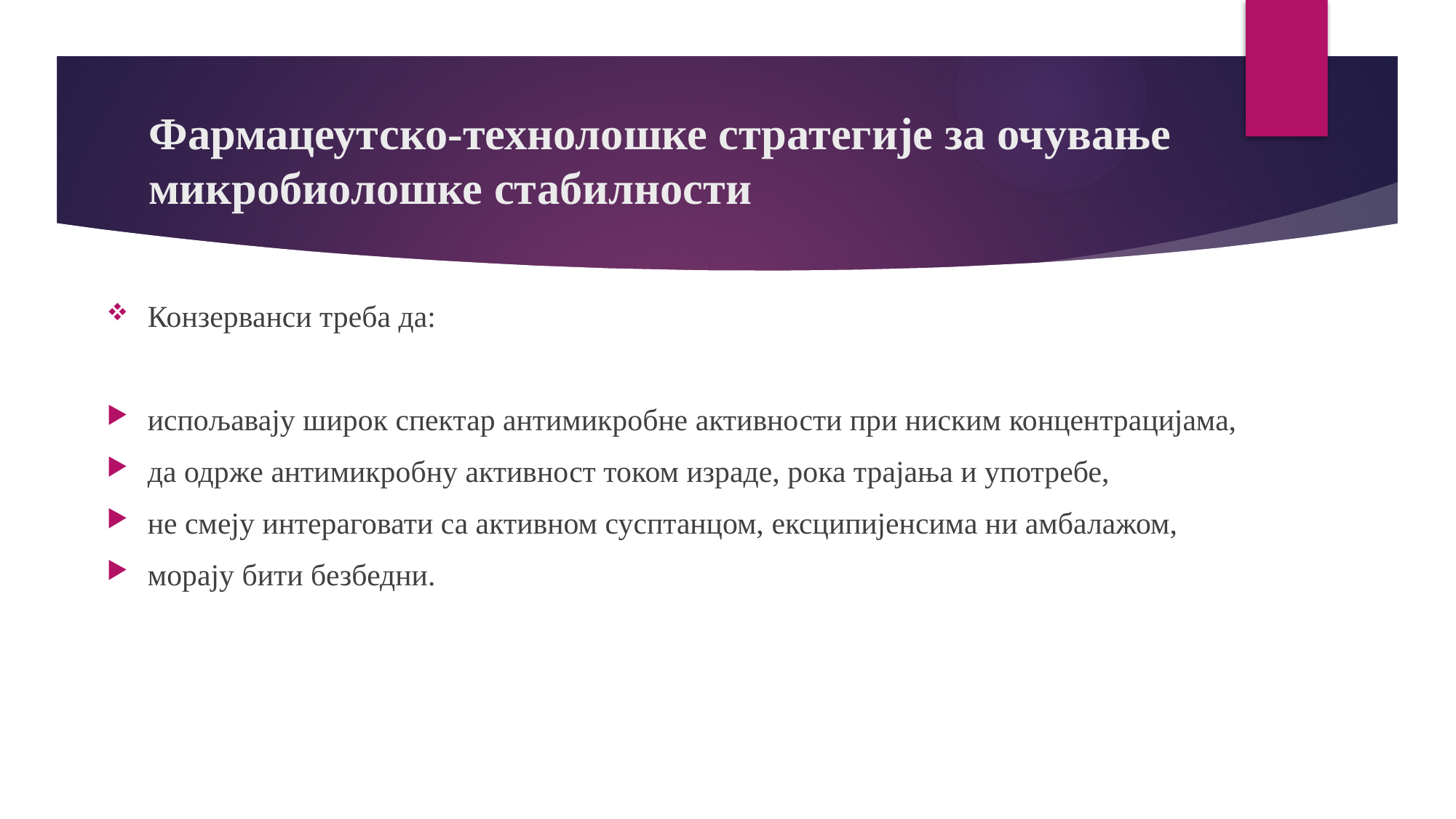

# Фармацеутско-технолошке стратегије за очување микробиолошке стабилности
Конзерванси треба да:

испољавају широк спектар антимикробне активности при ниским концентрацијама,
да одрже антимикробну активност током израде, рока трајања и употребе,
не смеју интераговати са активном сусптанцом, ексципијенсима ни амбалажом,
морају бити безбедни.